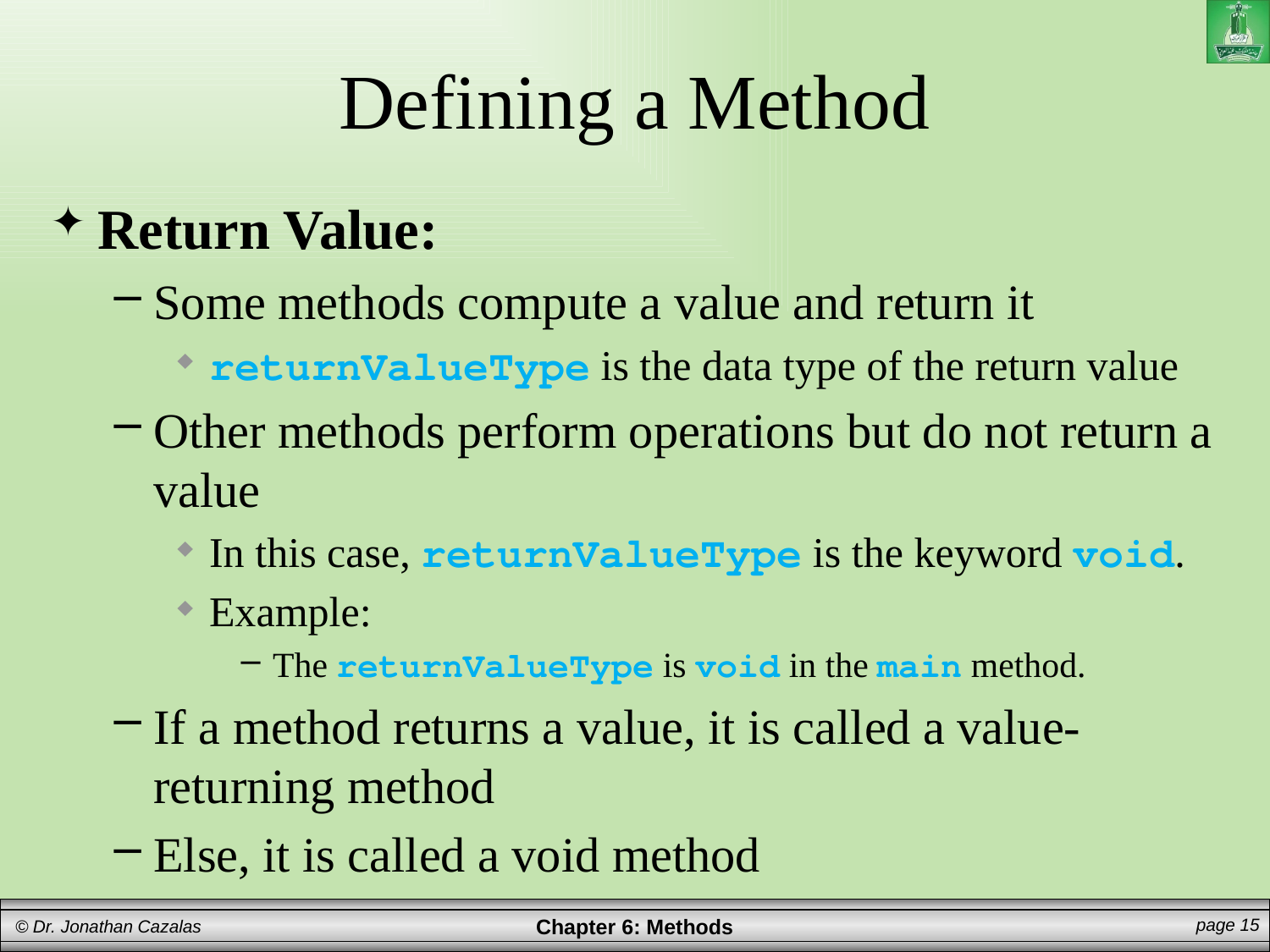

# Defining a Method
Return Value:
Some methods compute a value and return it
returnValueType is the data type of the return value
Other methods perform operations but do not return a value
In this case, returnValueType is the keyword void.
Example:
The returnValueType is void in the main method.
If a method returns a value, it is called a value-returning method
Else, it is called a void method